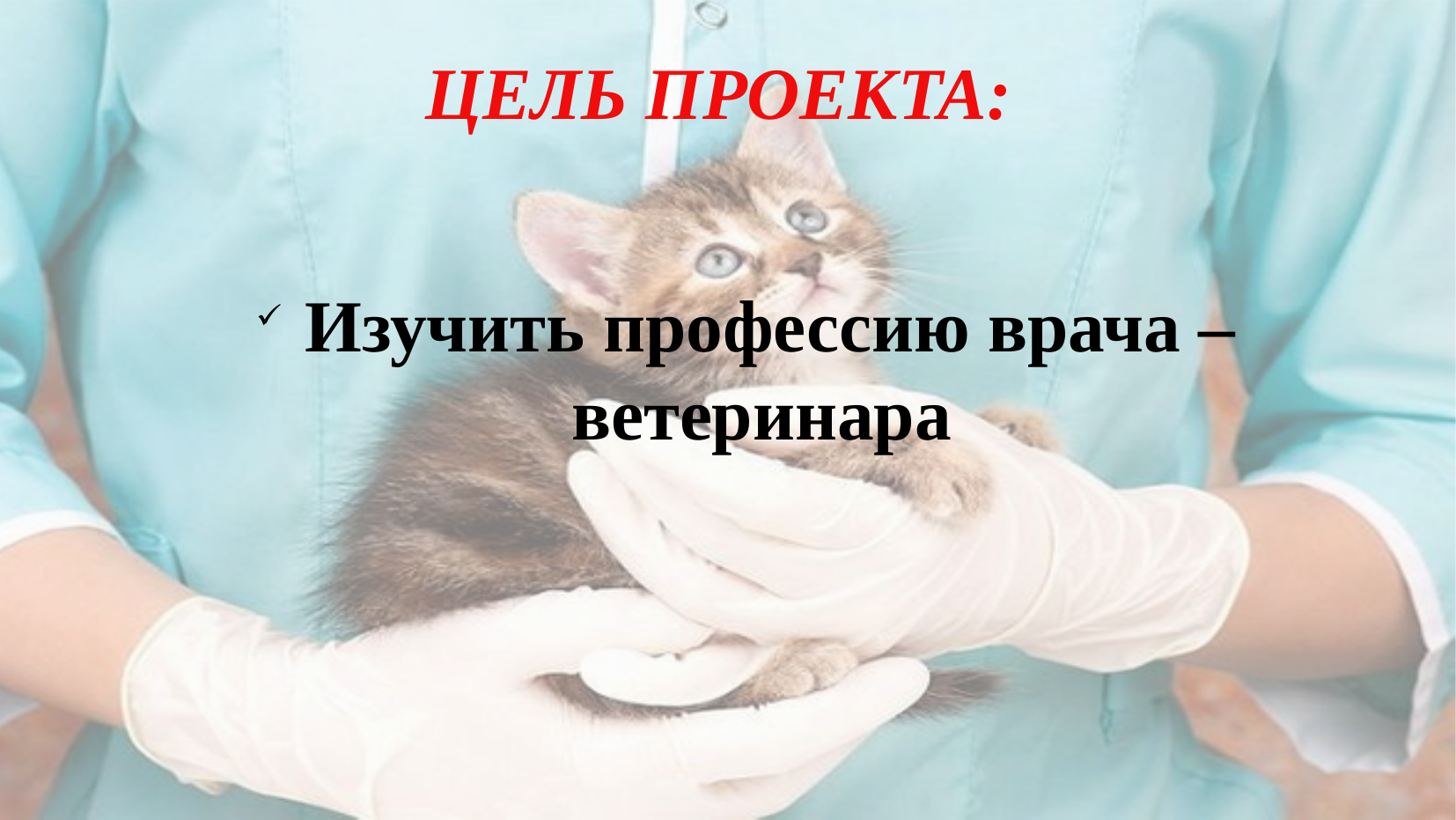

ЦЕЛЬ ПРОЕКТА:
 Изучить профессию врача – ветеринара